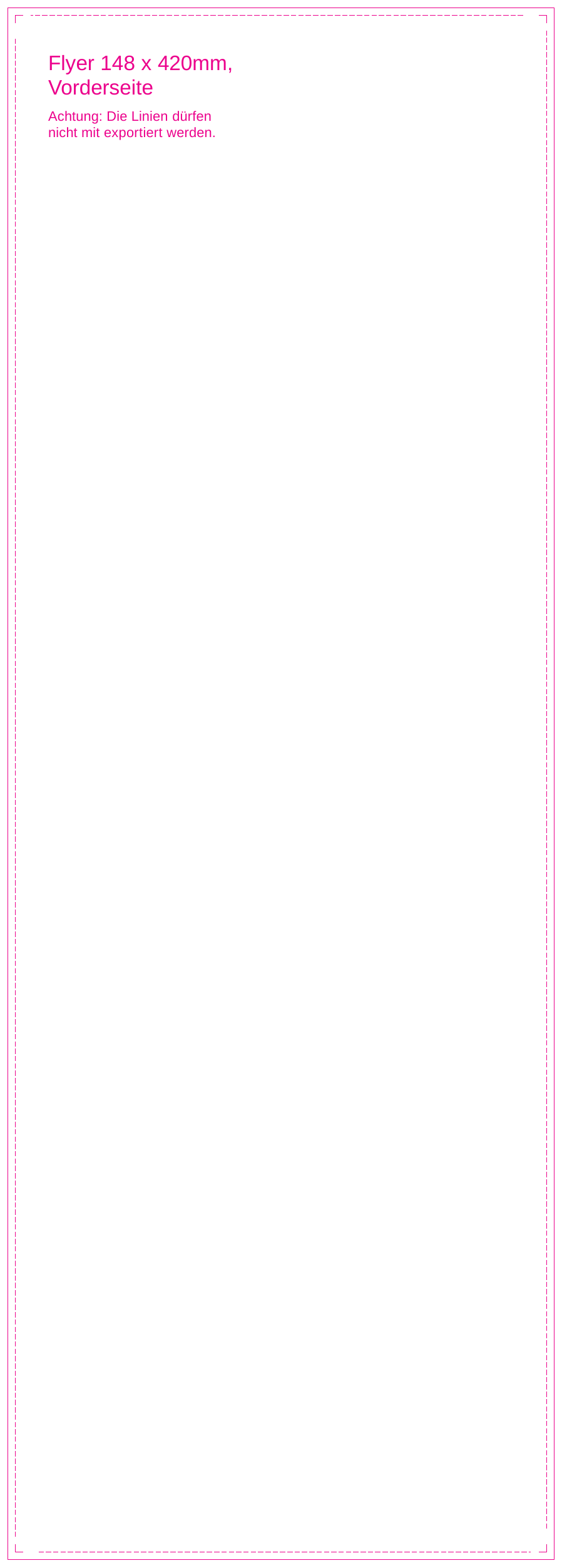

Flyer 148 x 420mm, Vorderseite
Achtung: Die Linien dürfen  nicht mit exportiert werden.